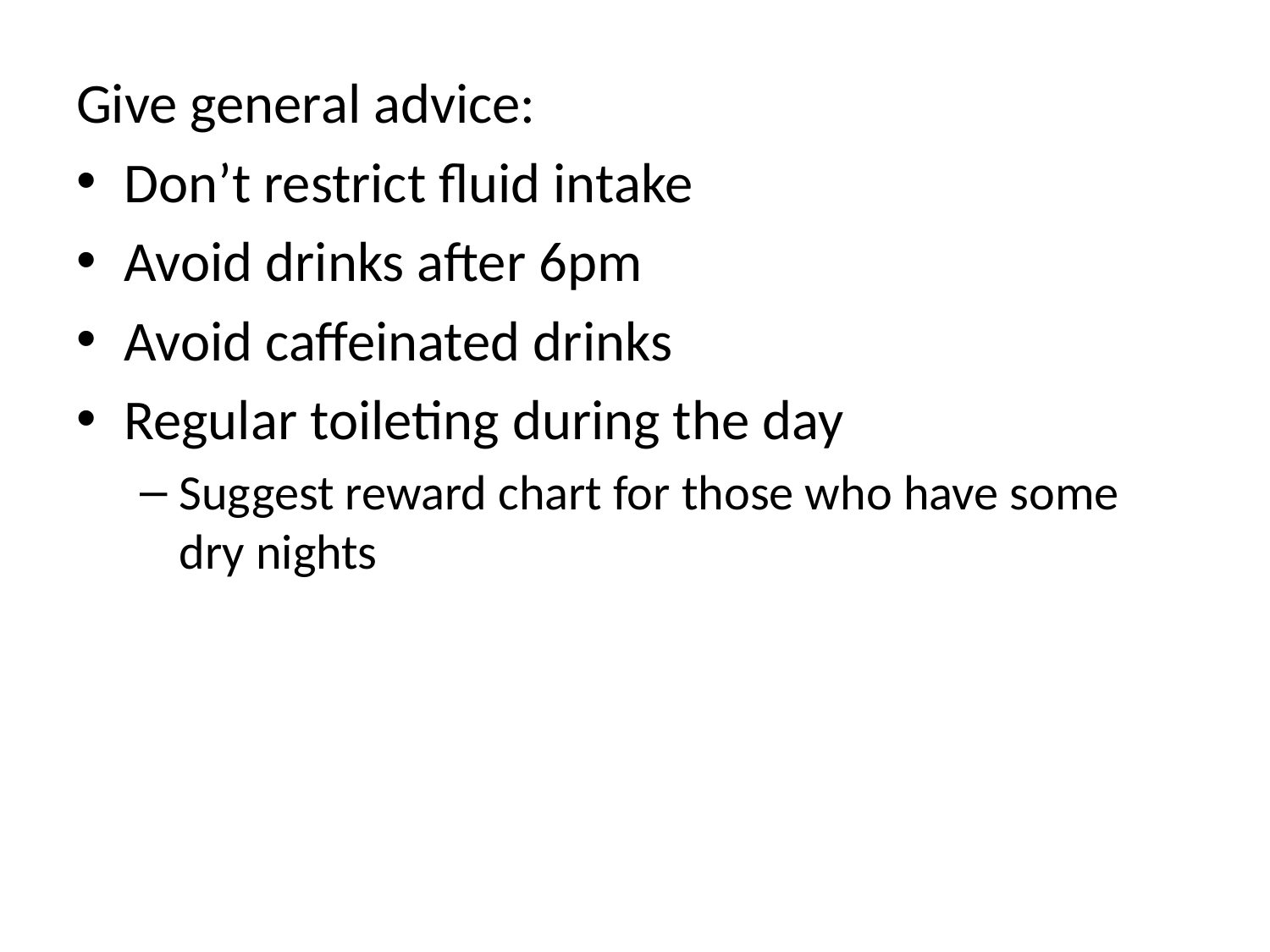

Give general advice:
Don’t restrict fluid intake
Avoid drinks after 6pm
Avoid caffeinated drinks
Regular toileting during the day
Suggest reward chart for those who have some dry nights